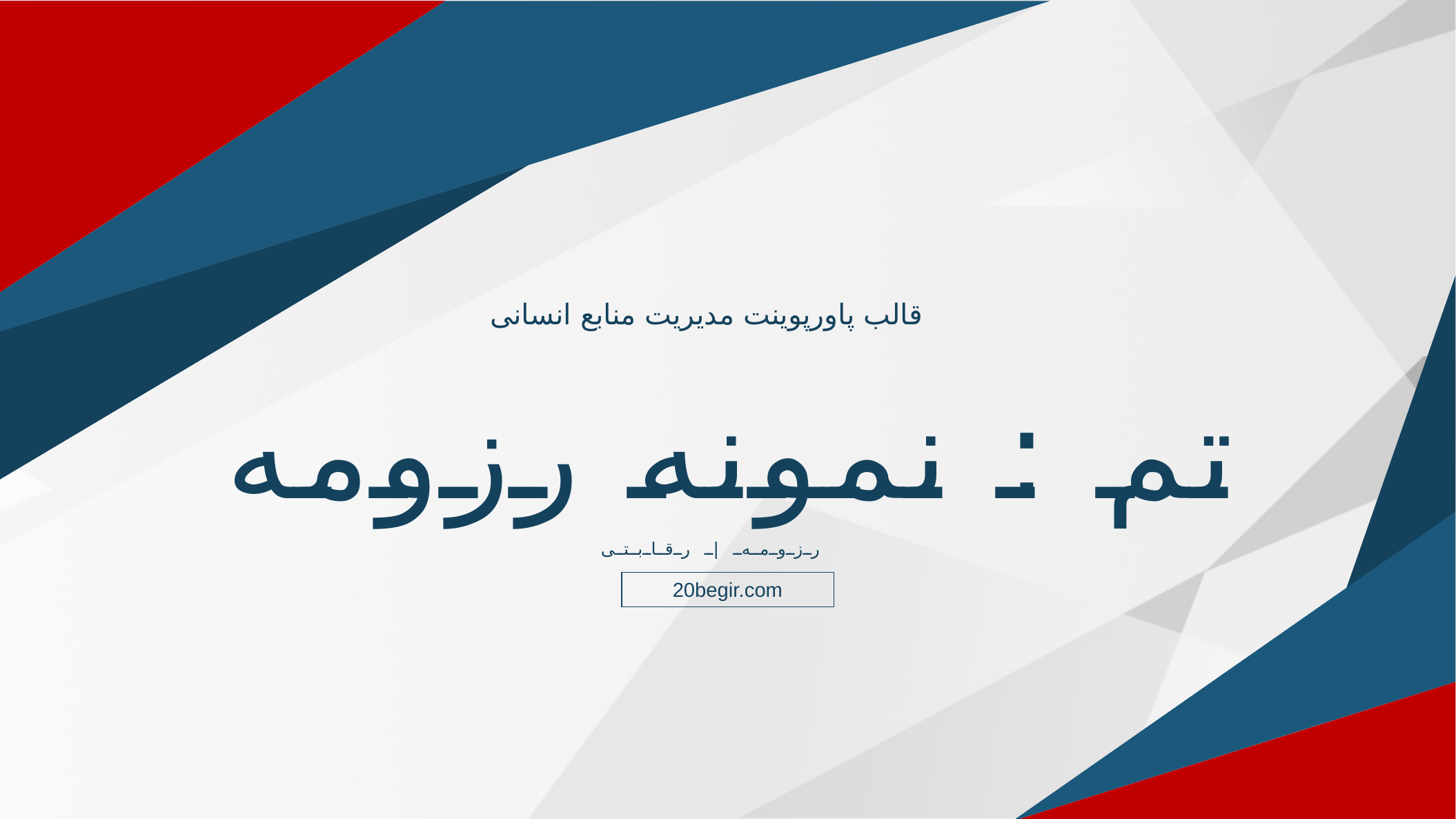

قالب پاورپوینت مدیریت منابع انسانی
تم : نمونه رزومه

رزومه | رقابتی
20begir.com